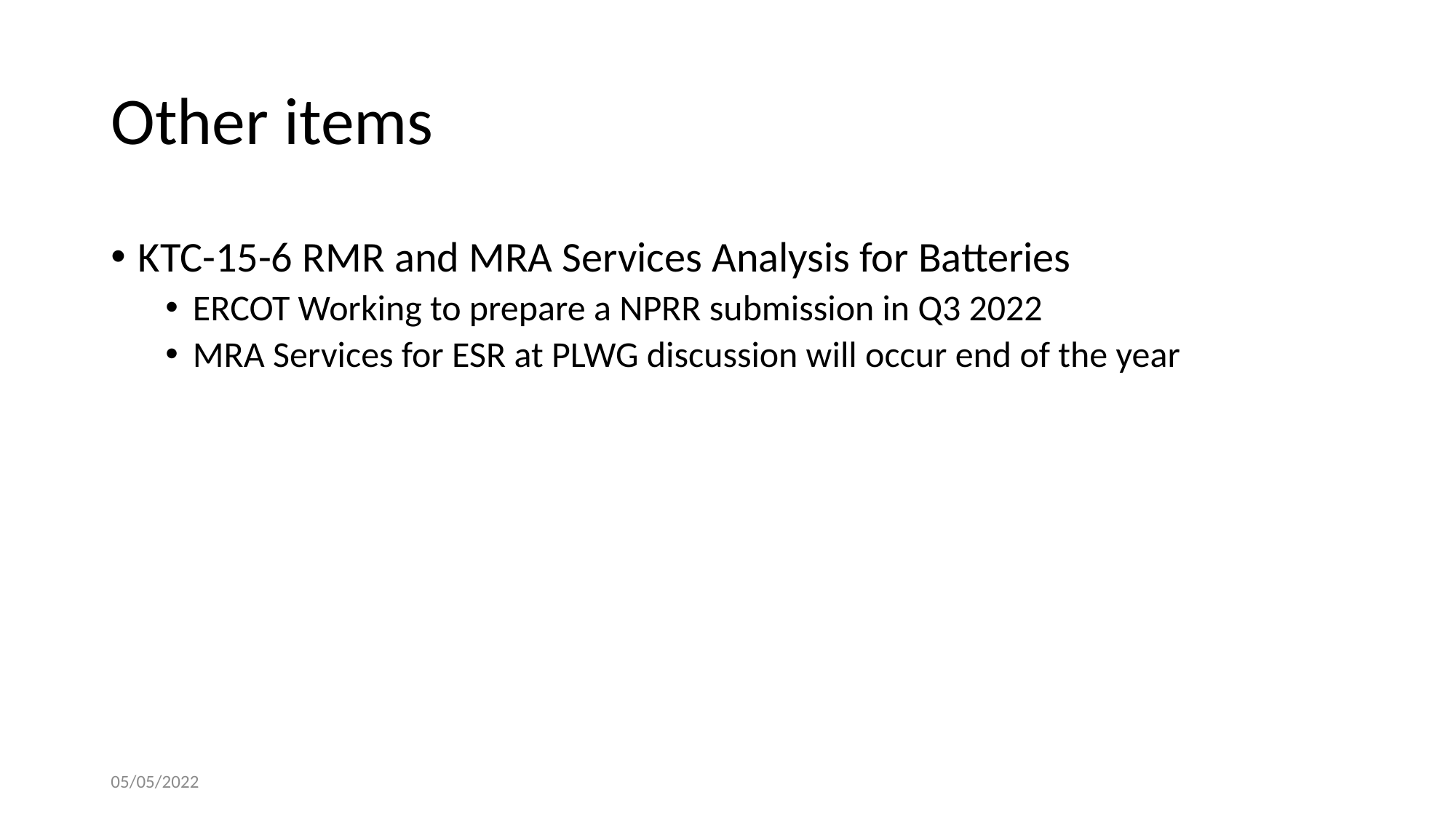

# Other items

KTC-15-6 RMR and MRA Services Analysis for Batteries
ERCOT Working to prepare a NPRR submission in Q3 2022
MRA Services for ESR at PLWG discussion will occur end of the year

05/05/2022